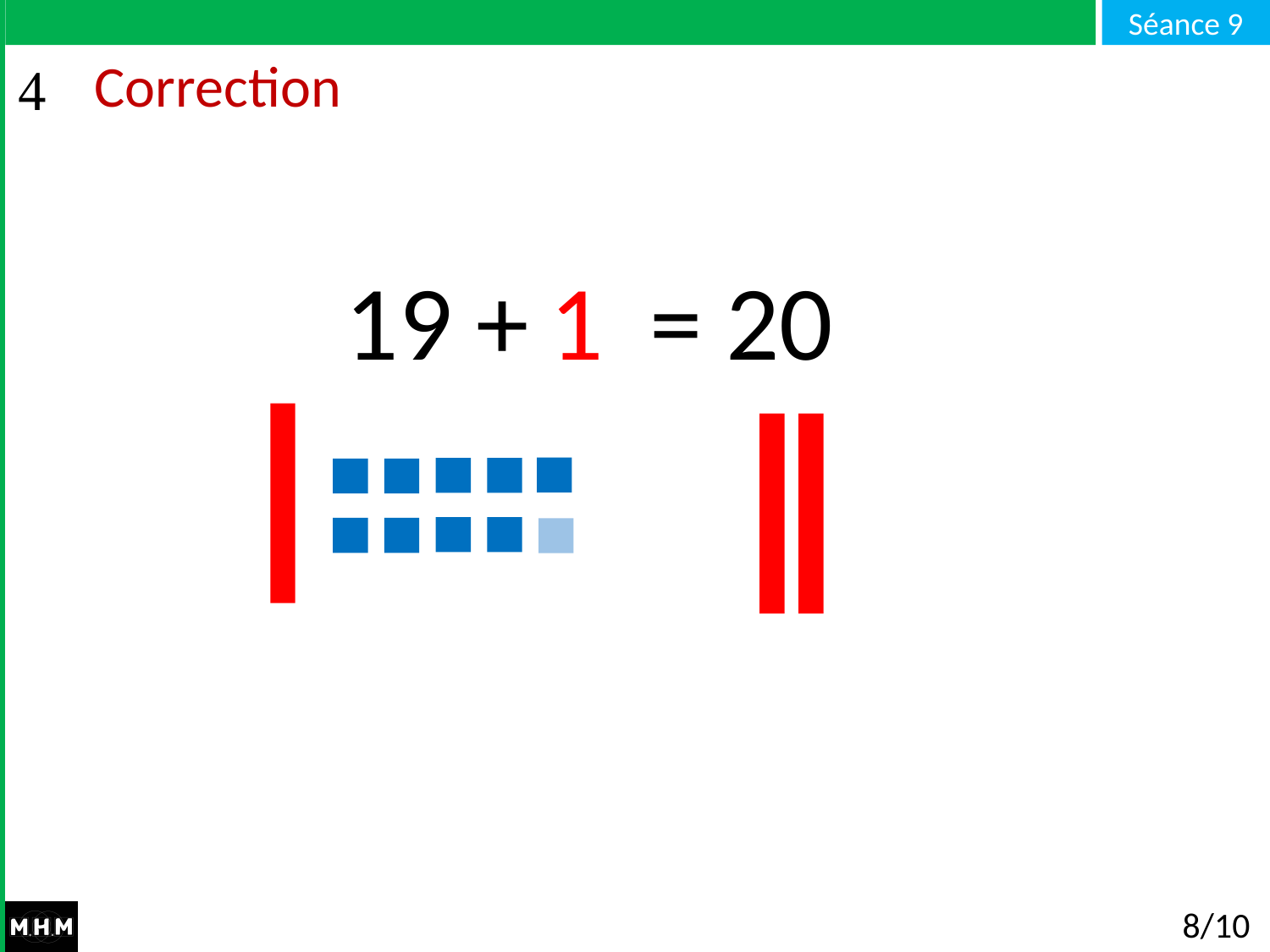

# Correction
1
19 + … = 20

8/10